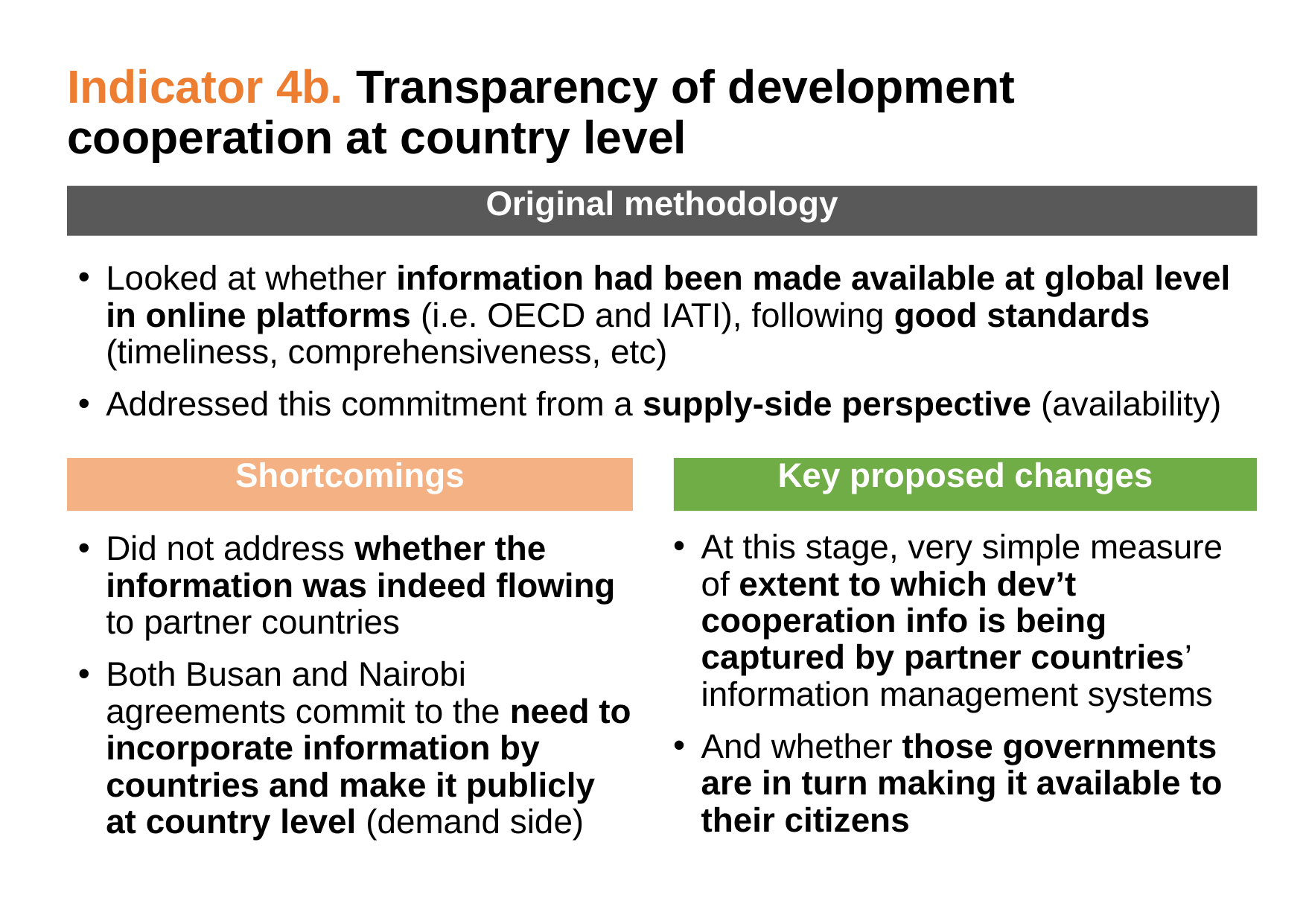

# Indicator 4b. Transparency of development cooperation at country level
Original methodology
Looked at whether information had been made available at global level in online platforms (i.e. OECD and IATI), following good standards (timeliness, comprehensiveness, etc)
Addressed this commitment from a supply-side perspective (availability)
Shortcomings
Key proposed changes
At this stage, very simple measure of extent to which dev’t cooperation info is being captured by partner countries’ information management systems
And whether those governments are in turn making it available to their citizens
Did not address whether the information was indeed flowing to partner countries
Both Busan and Nairobi agreements commit to the need to incorporate information by countries and make it publicly at country level (demand side)